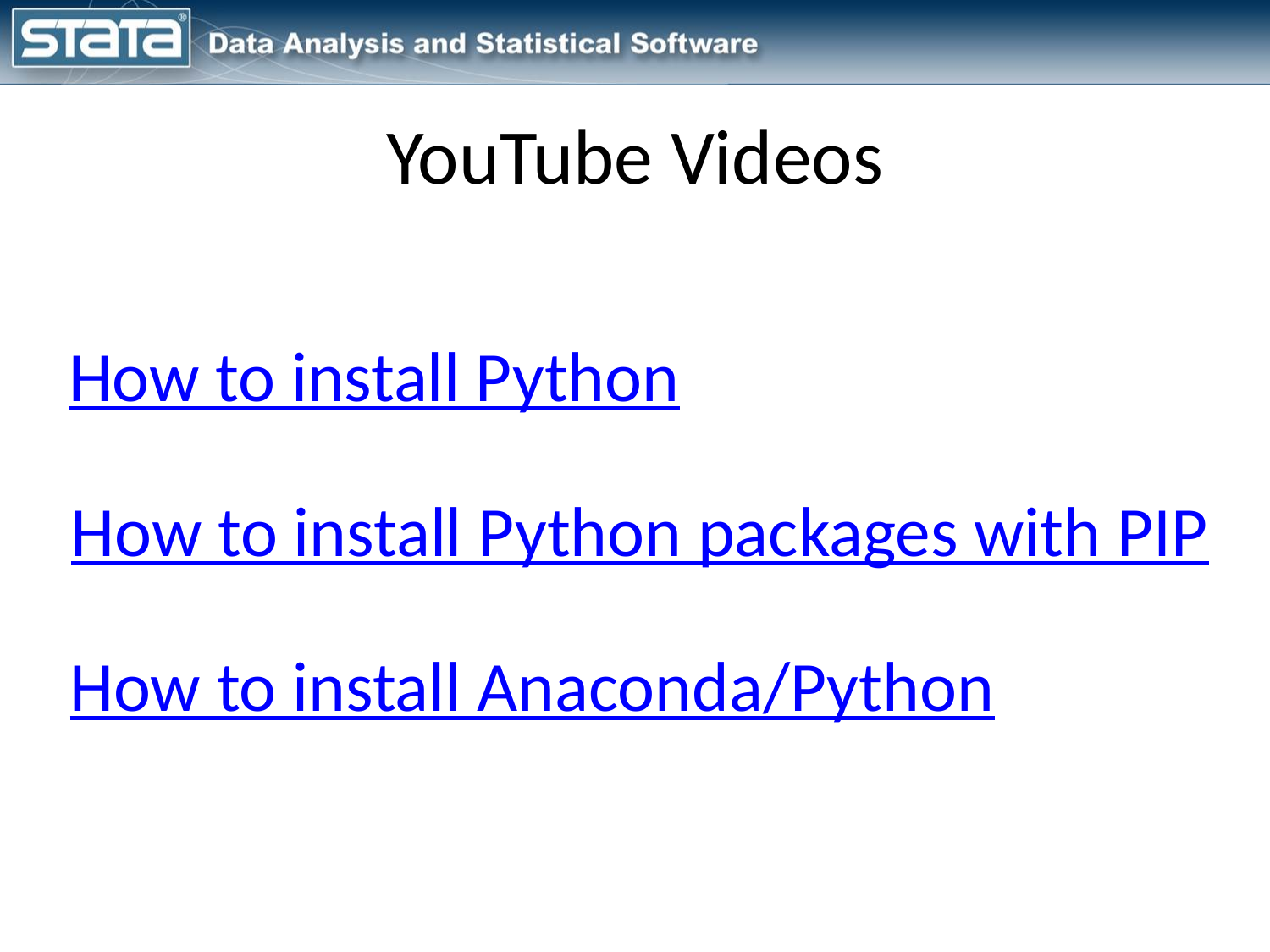

# YouTube Videos
How to install Python
How to install Python packages with PIP
How to install Anaconda/Python